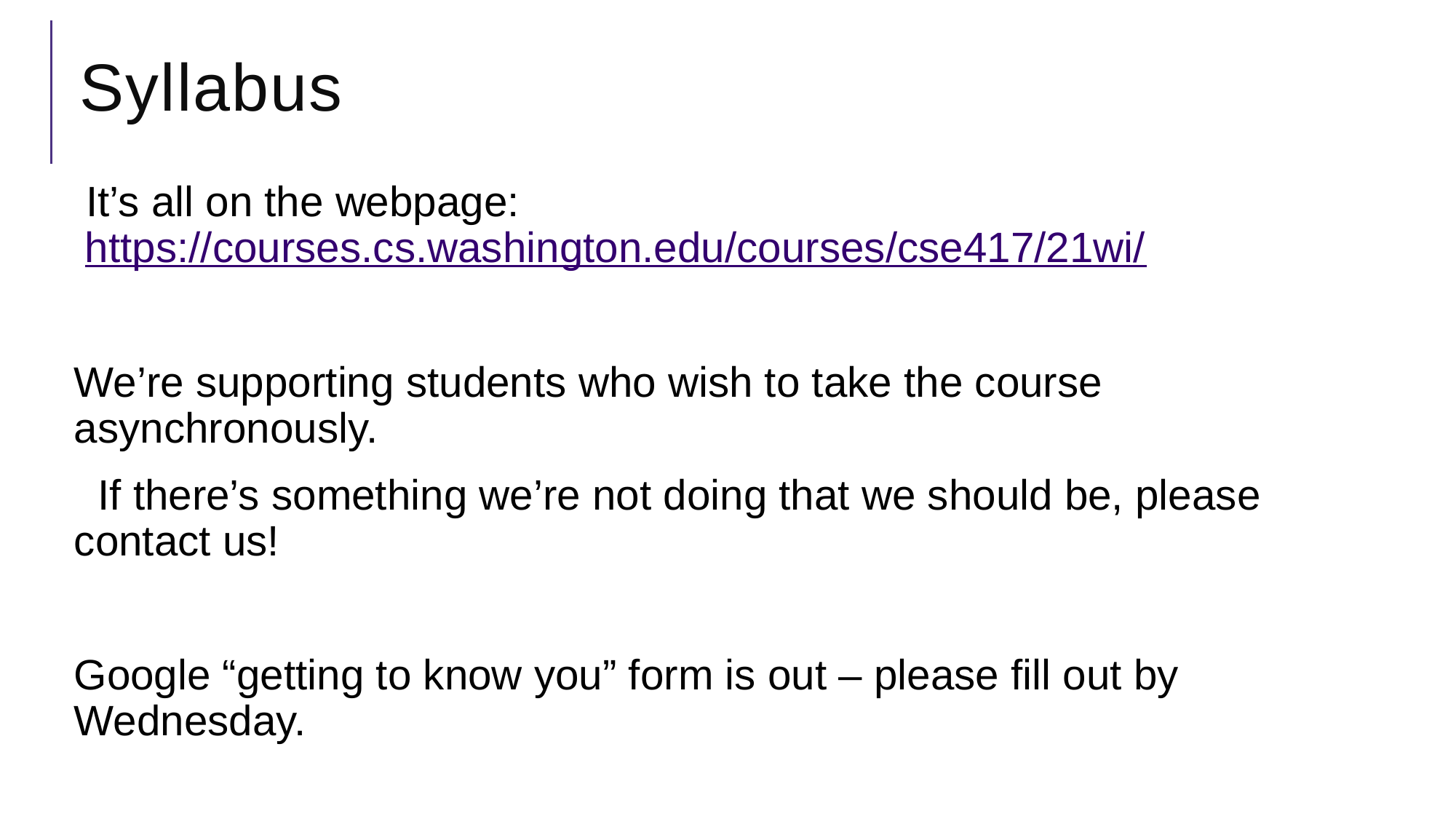

# Syllabus
It’s all on the webpage: https://courses.cs.washington.edu/courses/cse417/21wi/

We’re supporting students who wish to take the course asynchronously.
  If there’s something we’re not doing that we should be, please contact us!

Google “getting to know you” form is out – please fill out by Wednesday.